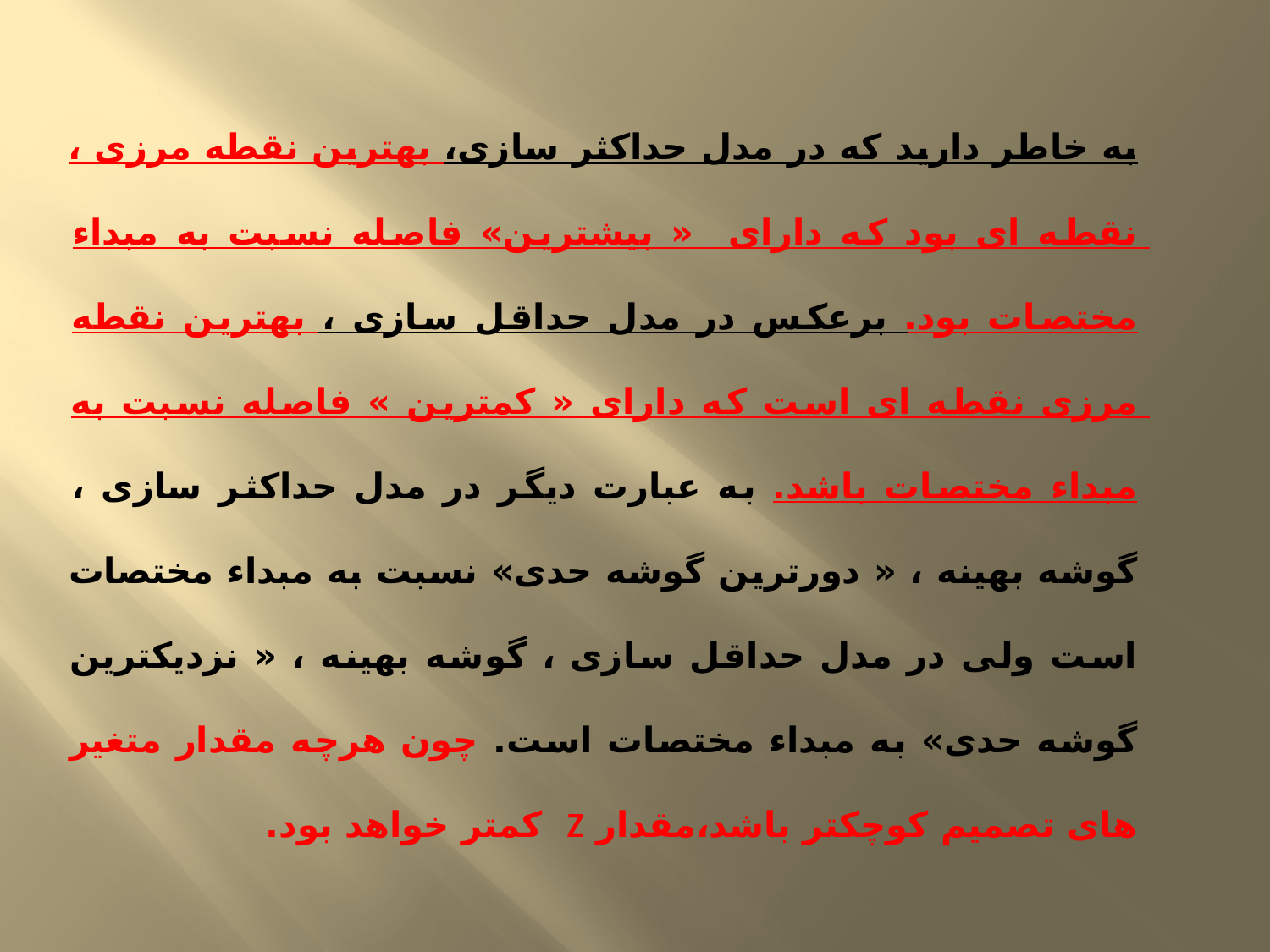

به خاطر دارید که در مدل حداکثر سازی، بهترین نقطه مرزی ، نقطه ای بود که دارای  « بیشترین» فاصله نسبت به مبداء مختصات بود. برعکس در مدل حداقل سازی ، بهترین نقطه مرزی نقطه ای است که دارای « کمترین » فاصله نسبت به مبداء مختصات باشد. به عبارت دیگر در مدل حداکثر سازی ، گوشه بهینه ، « دورترین گوشه حدی» نسبت به مبداء مختصات است ولی در مدل حداقل سازی ، گوشه بهینه ، « نزدیکترین گوشه حدی» به مبداء مختصات است. چون هرچه مقدار متغیر های تصمیم کوچکتر باشد،مقدار Z  کمتر خواهد بود.